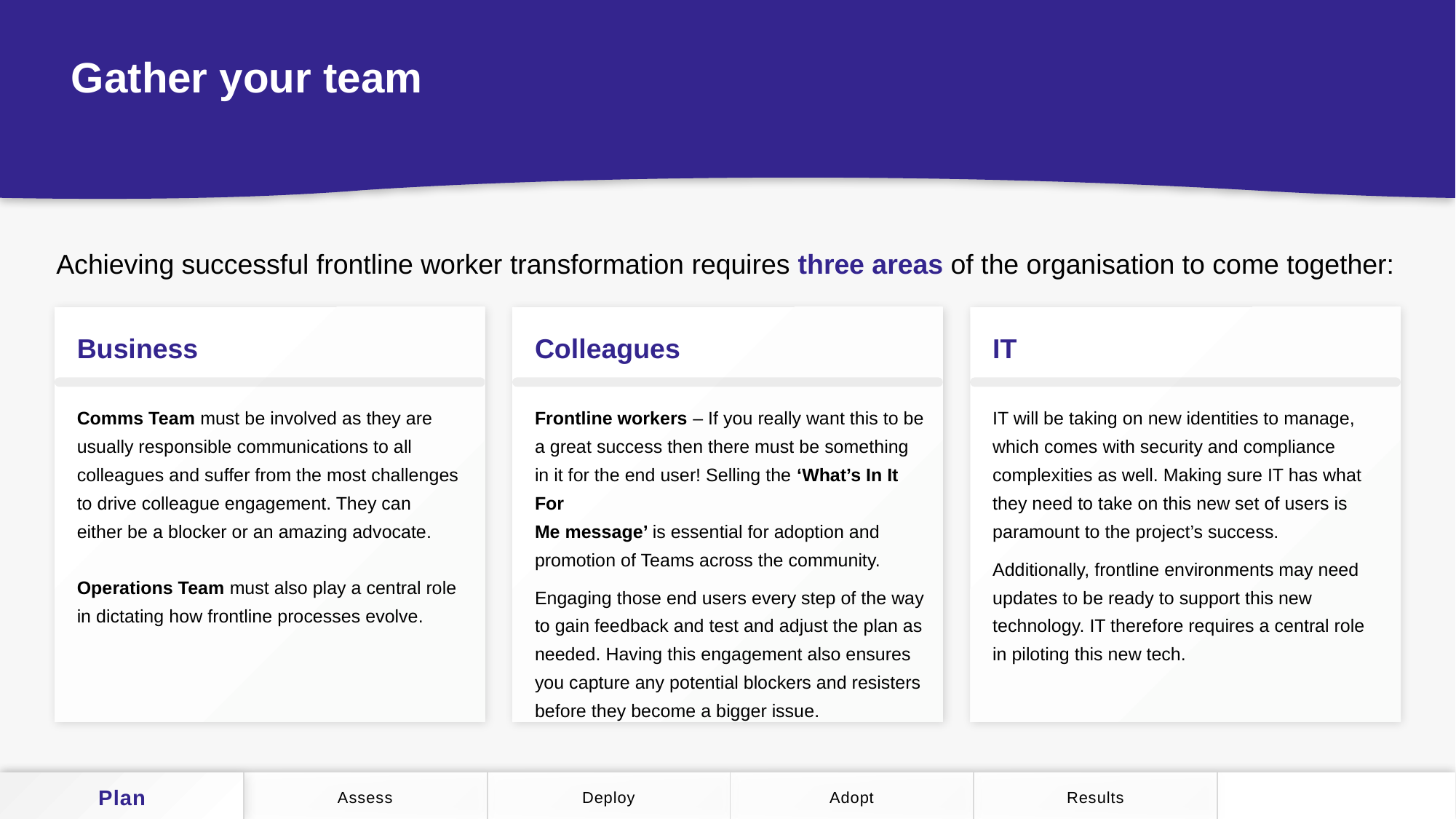

Gather your team

Achieving successful frontline worker transformation requires three areas of the organisation to come together:

IT
IT will be taking on new identities to manage, which comes with security and compliance complexities as well. Making sure IT has what they need to take on this new set of users is paramount to the project’s success.
Additionally, frontline environments may need updates to be ready to support this new technology. IT therefore requires a central role in piloting this new tech.
Business
Comms Team must be involved as they are usually responsible communications to all colleagues and suffer from the most challenges to drive colleague engagement. They can either be a blocker or an amazing advocate.
Operations Team must also play a central role in dictating how frontline processes evolve.

Colleagues
Frontline workers – If you really want this to be a great success then there must be something in it for the end user! Selling the ‘What’s In It For
Me message’ is essential for adoption and promotion of Teams across the community.
Engaging those end users every step of the way to gain feedback and test and adjust the plan as needed. Having this engagement also ensures you capture any potential blockers and resisters before they become a bigger issue.